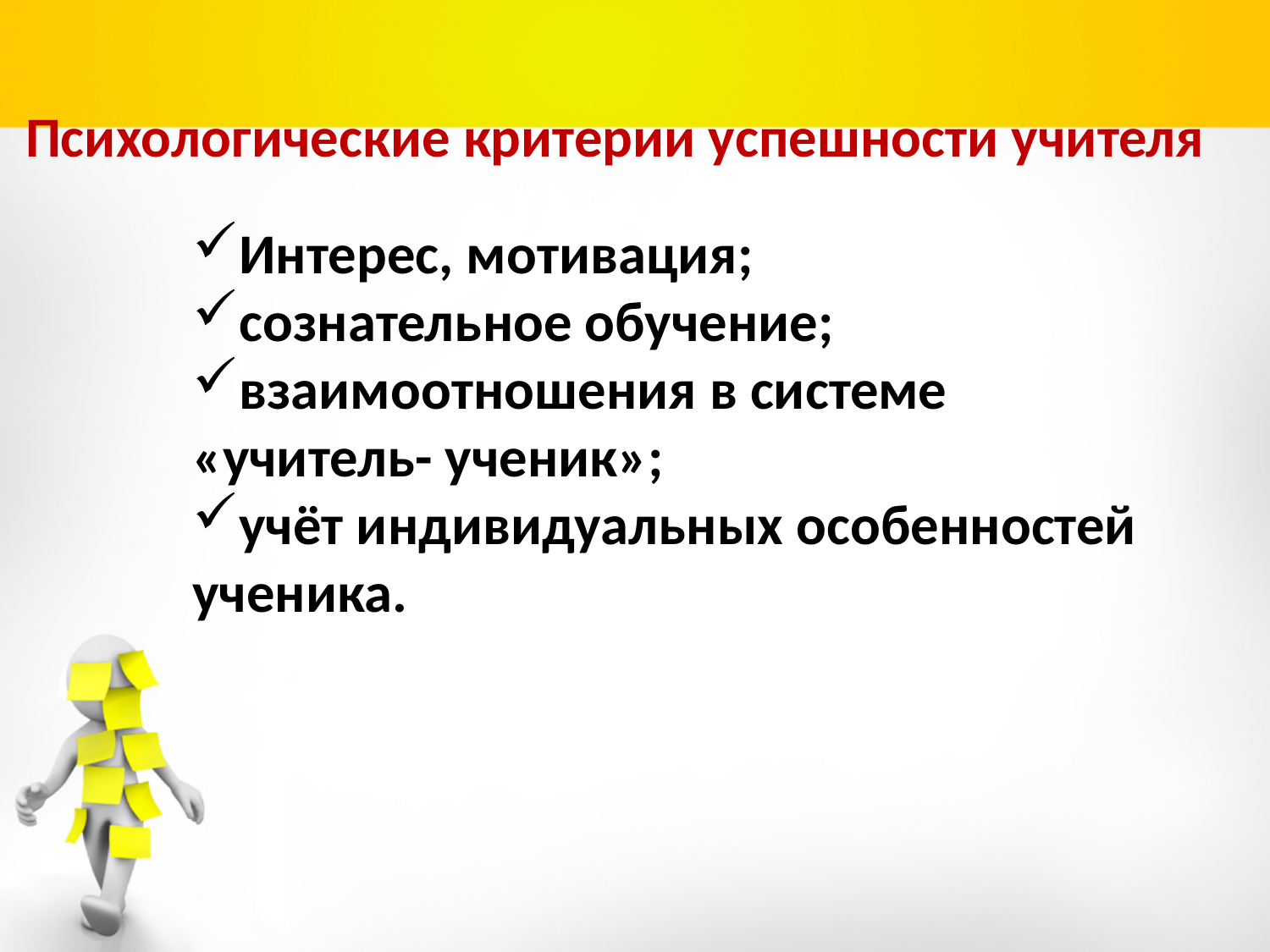

# Психологические критерии успешности учителя
Интерес, мотивация;
сознательное обучение;
взаимоотношения в системе «учитель- ученик»;
учёт индивидуальных особенностей ученика.